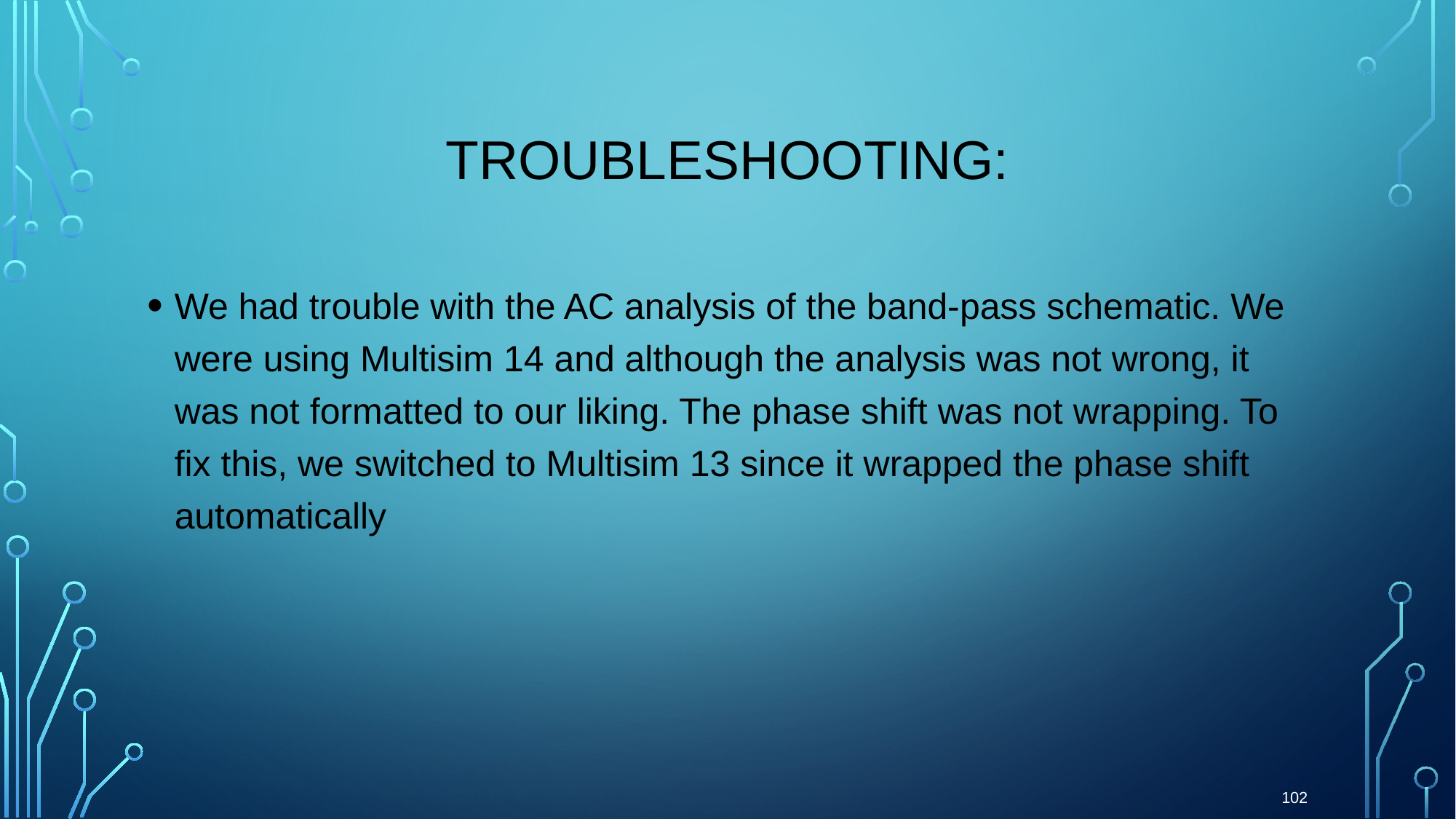

# Troubleshooting:
We had trouble with the AC analysis of the band-pass schematic. We were using Multisim 14 and although the analysis was not wrong, it was not formatted to our liking. The phase shift was not wrapping. To fix this, we switched to Multisim 13 since it wrapped the phase shift automatically
102